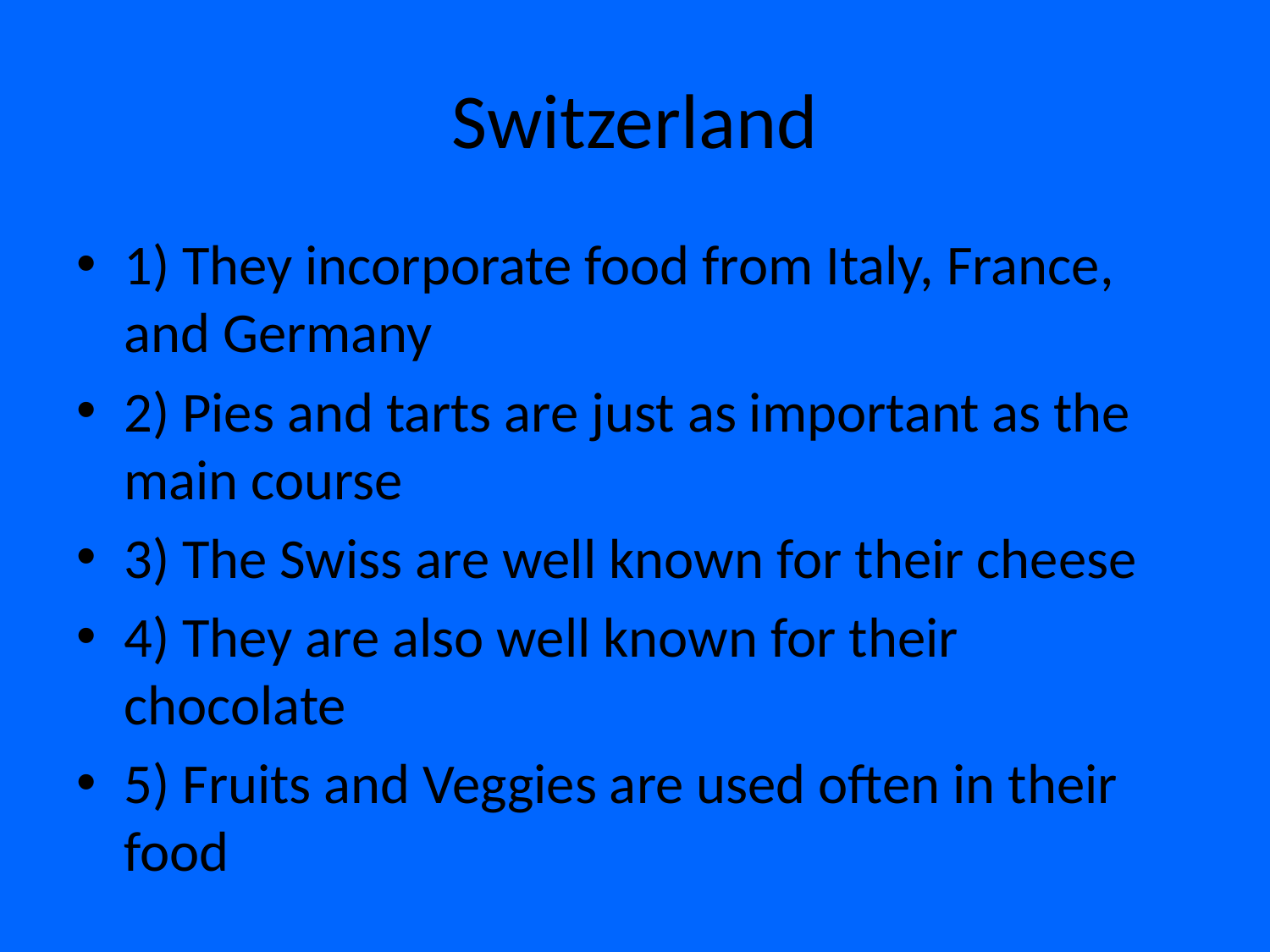

# Switzerland
1) They incorporate food from Italy, France, and Germany
2) Pies and tarts are just as important as the main course
3) The Swiss are well known for their cheese
4) They are also well known for their chocolate
5) Fruits and Veggies are used often in their food